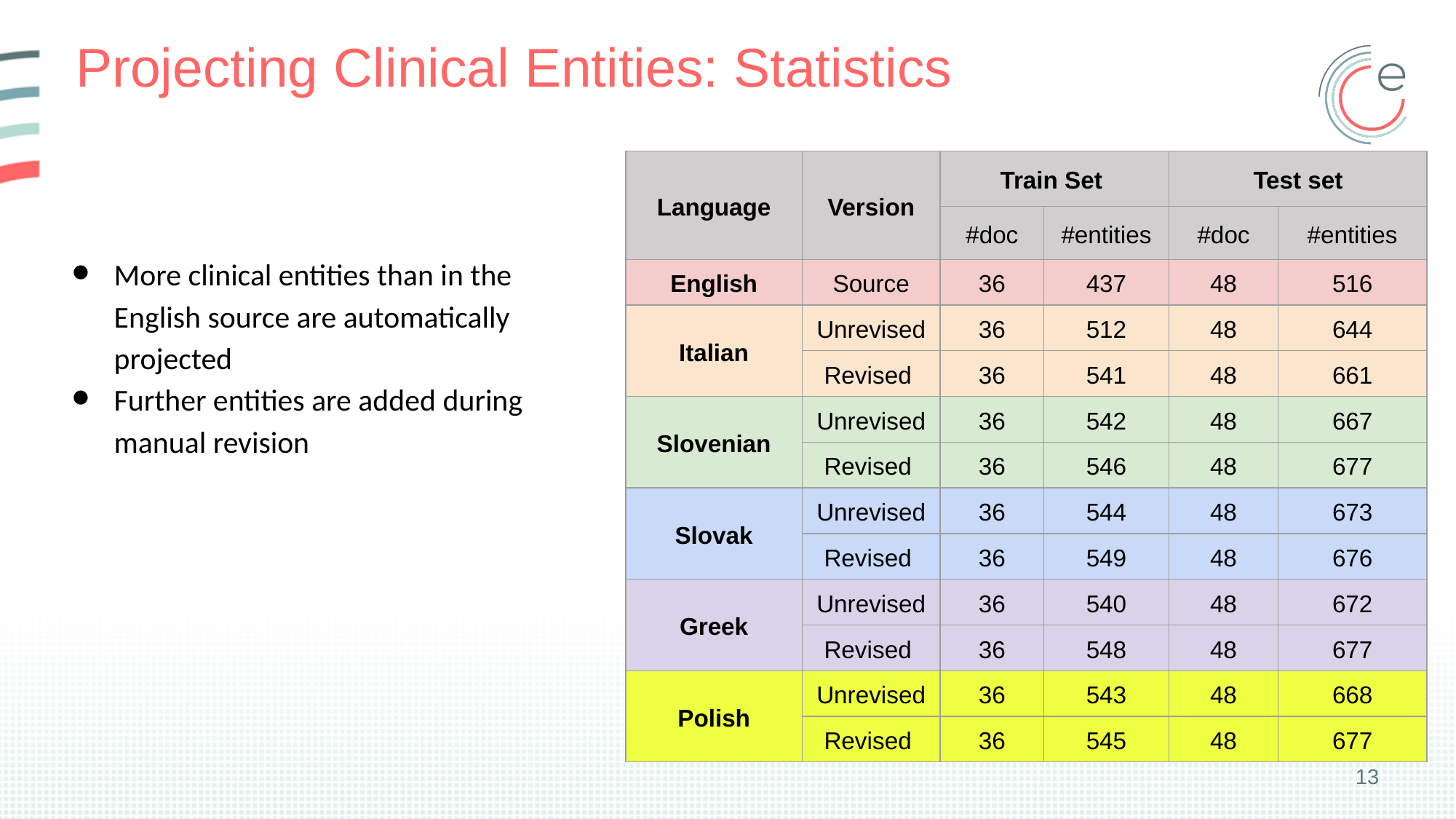

# Projecting Clinical Entities: Statistics
| Language | Version | Train Set |  | Test set |  |
| --- | --- | --- | --- | --- | --- |
|  |  | #doc | #entities | #doc | #entities |
| English | Source | 36 | 437 | 48 | 516 |
| Italian | Unrevised | 36 | 512 | 48 | 644 |
|  | Revised | 36 | 541 | 48 | 661 |
| Slovenian | Unrevised | 36 | 542 | 48 | 667 |
|  | Revised | 36 | 546 | 48 | 677 |
| Slovak | Unrevised | 36 | 544 | 48 | 673 |
|  | Revised | 36 | 549 | 48 | 676 |
| Greek | Unrevised | 36 | 540 | 48 | 672 |
|  | Revised | 36 | 548 | 48 | 677 |
| Polish | Unrevised | 36 | 543 | 48 | 668 |
|  | Revised | 36 | 545 | 48 | 677 |
More clinical entities than in the English source are automatically projected
Further entities are added during manual revision